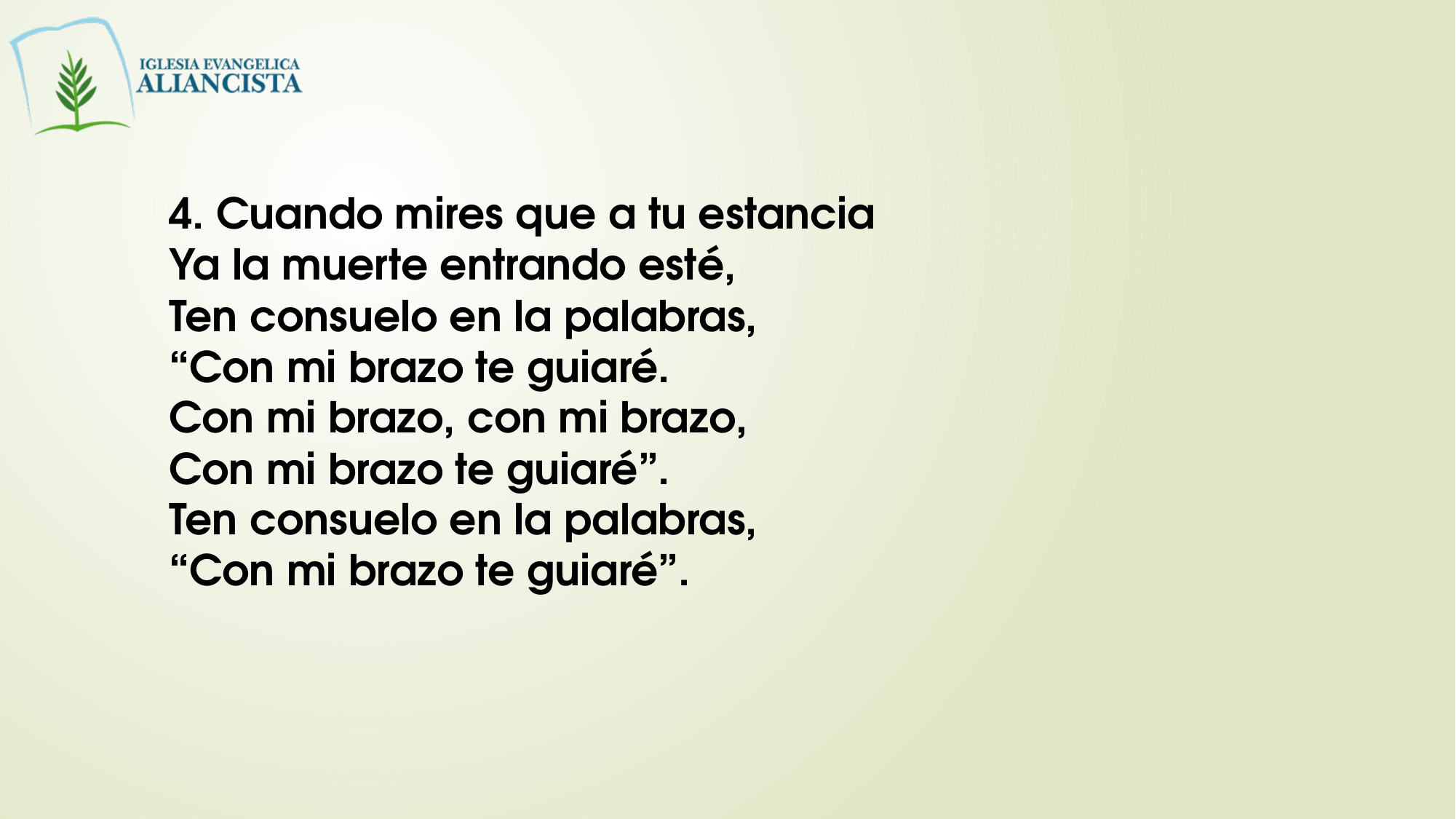

4. Cuando mires que a tu estancia
Ya la muerte entrando esté,
Ten consuelo en la palabras,
“Con mi brazo te guiaré.
Con mi brazo, con mi brazo,
Con mi brazo te guiaré”.
Ten consuelo en la palabras,
“Con mi brazo te guiaré”.